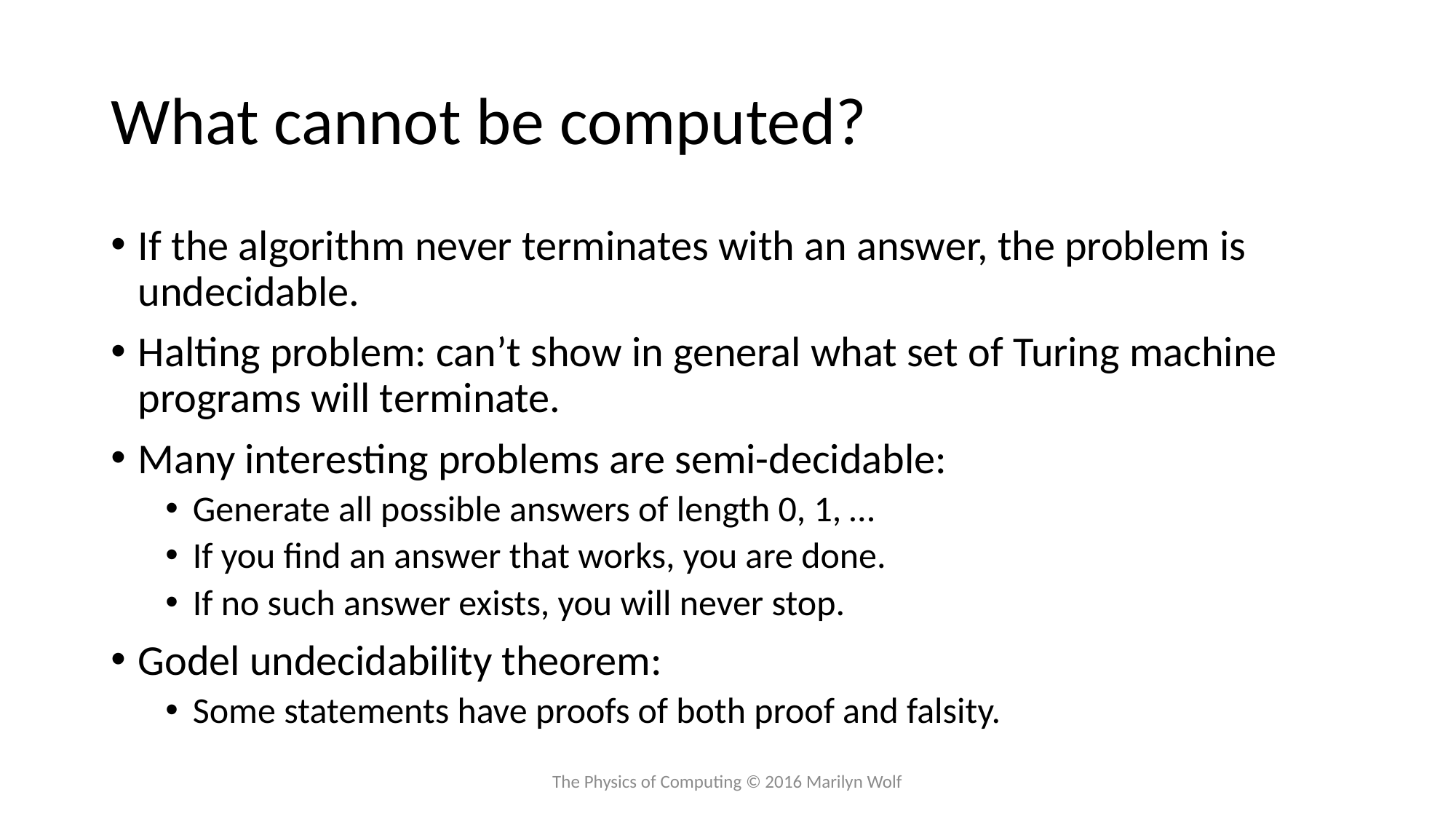

# What cannot be computed?
If the algorithm never terminates with an answer, the problem is undecidable.
Halting problem: can’t show in general what set of Turing machine programs will terminate.
Many interesting problems are semi-decidable:
Generate all possible answers of length 0, 1, …
If you find an answer that works, you are done.
If no such answer exists, you will never stop.
Godel undecidability theorem:
Some statements have proofs of both proof and falsity.
The Physics of Computing © 2016 Marilyn Wolf